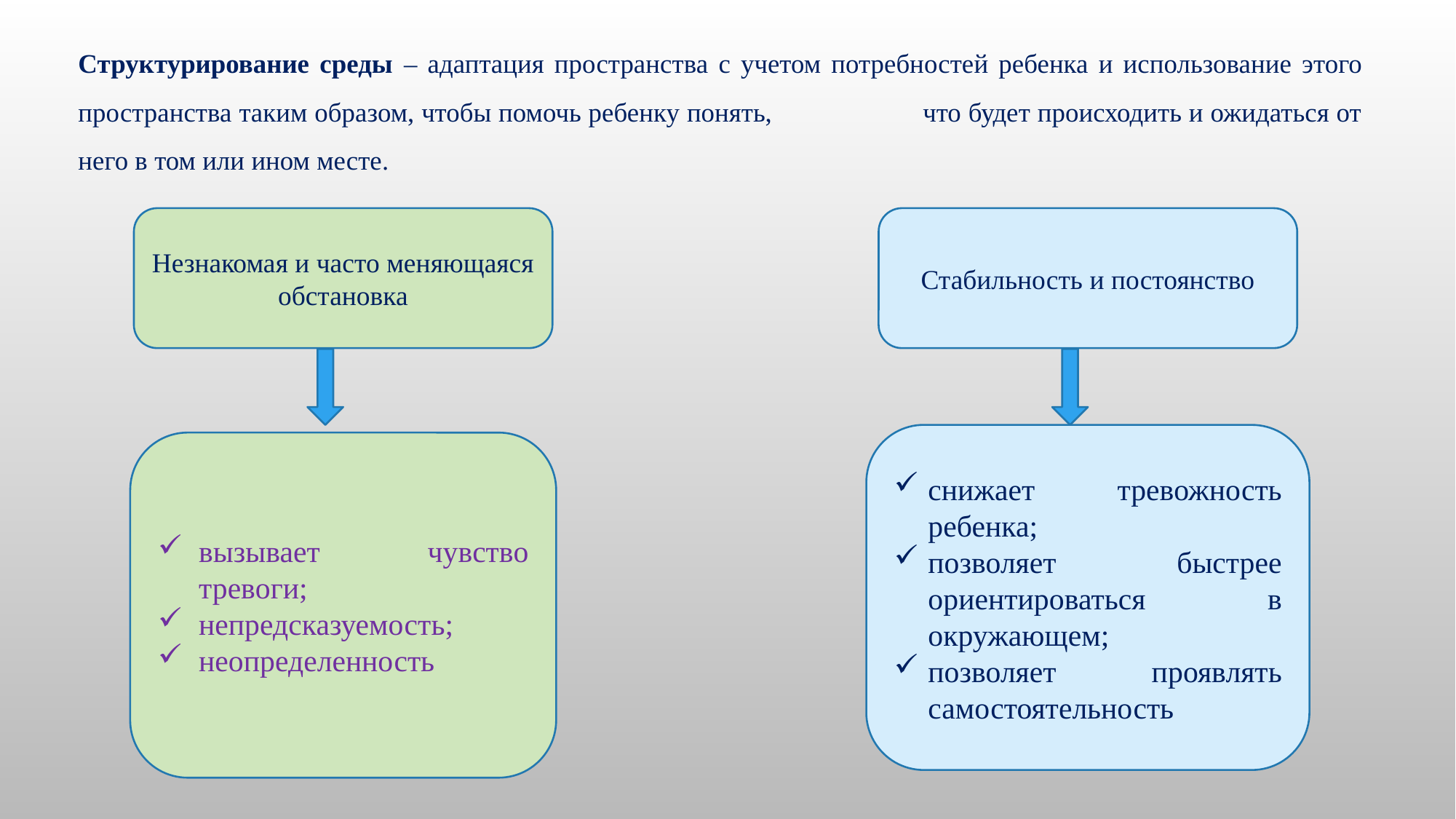

# Структурирование среды – адаптация пространства с учетом потребностей ребенка и использование этого пространства таким образом, чтобы помочь ребенку понять,                     что будет происходить и ожидаться от него в том или ином месте.
Незнакомая и часто меняющаяся обстановка
Стабильность и постоянство

снижает тревожность ребенка;
позволяет быстрее ориентироваться в окружающем;
позволяет проявлять самостоятельность
вызывает чувство тревоги;
непредсказуемость;
неопределенность